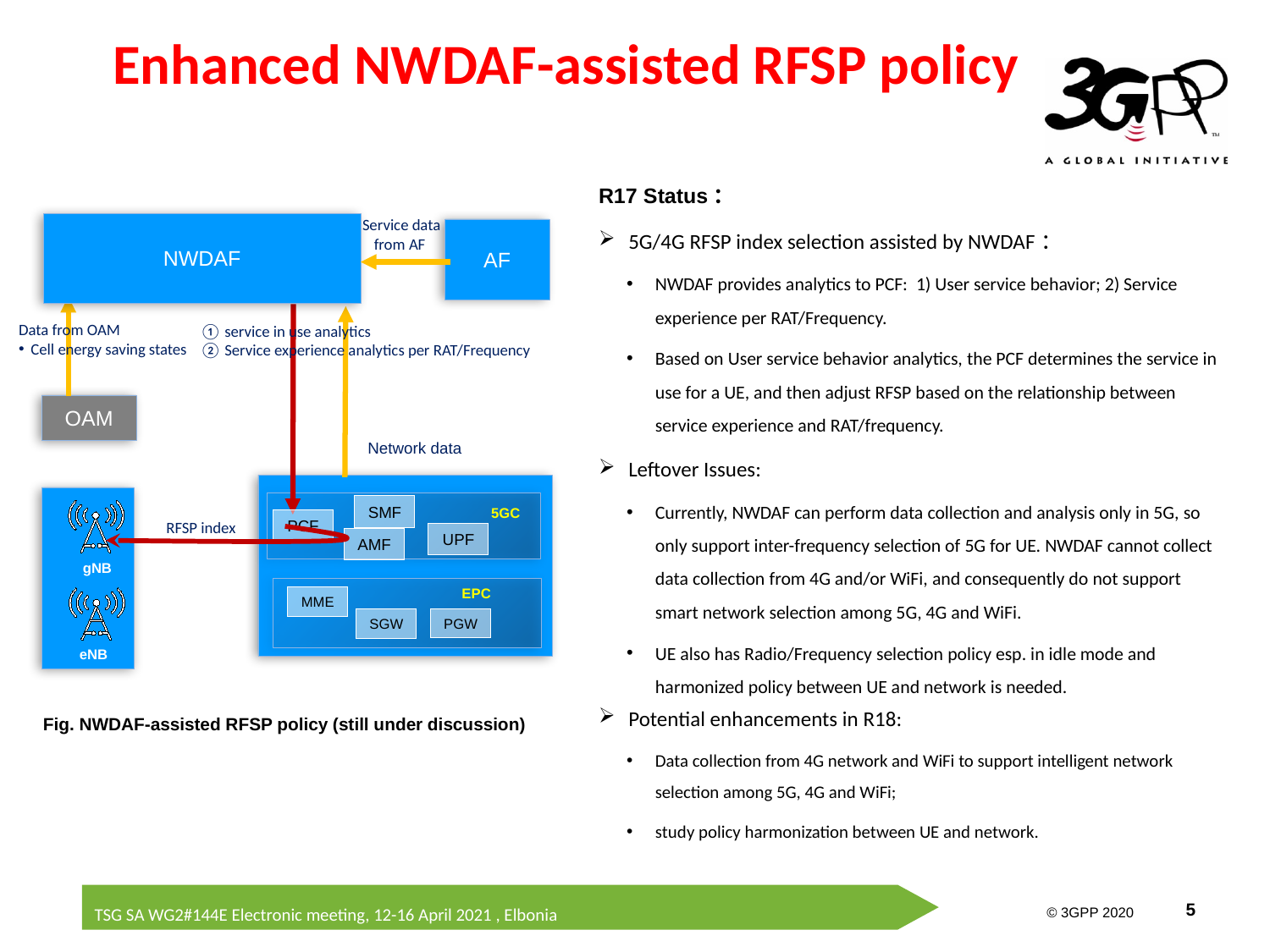

# Enhanced NWDAF-assisted RFSP policy
R17 Status：
5G/4G RFSP index selection assisted by NWDAF：
NWDAF provides analytics to PCF:  1) User service behavior; 2) Service experience per RAT/Frequency.
Based on User service behavior analytics, the PCF determines the service in use for a UE, and then adjust RFSP based on the relationship between service experience and RAT/frequency.
Leftover Issues:
Currently, NWDAF can perform data collection and analysis only in 5G, so only support inter-frequency selection of 5G for UE. NWDAF cannot collect data collection from 4G and/or WiFi, and consequently do not support smart network selection among 5G, 4G and WiFi.
UE also has Radio/Frequency selection policy esp. in idle mode and harmonized policy between UE and network is needed.
Service data
from AF
NWDAF
AF
Data from OAM
Cell energy saving states
① service in use analytics
② Service experience analytics per RAT/Frequency
OAM
Network data

SMF
 5GC

PCF
RFSP index
UPF
AMF
gNB

 EPC
MME

PGW
SGW
eNB

Potential enhancements in R18:
Data collection from 4G network and WiFi to support intelligent network selection among 5G, 4G and WiFi;
study policy harmonization between UE and network.
Fig. NWDAF-assisted RFSP policy (still under discussion)